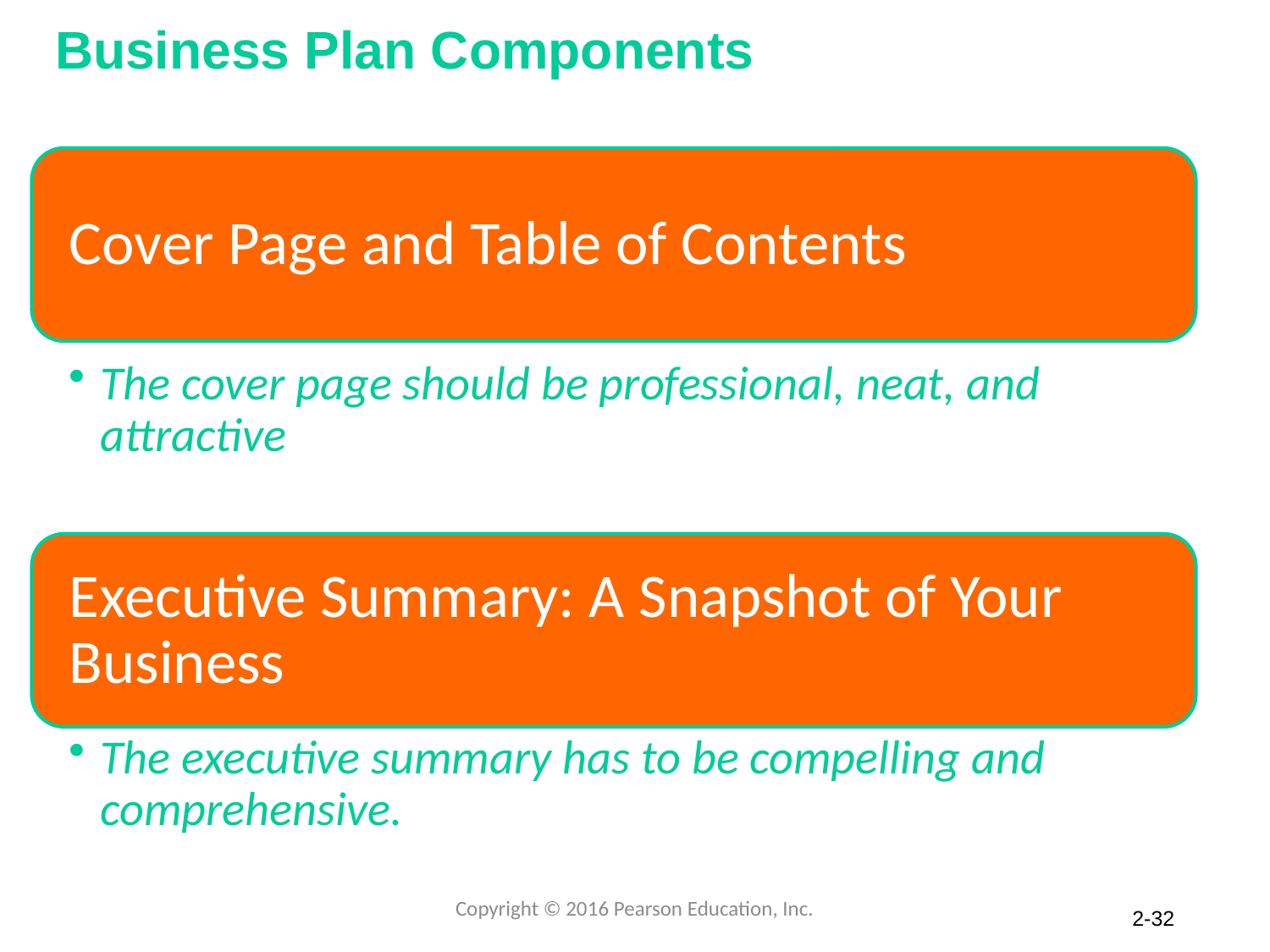

# Business Plan Components
Cover Page and Table of Contents
The cover page should be professional, neat, and attractive

Executive Summary: A Snapshot of Your Business
The executive summary has to be compelling and comprehensive.
Copyright © 2016 Pearson Education, Inc.